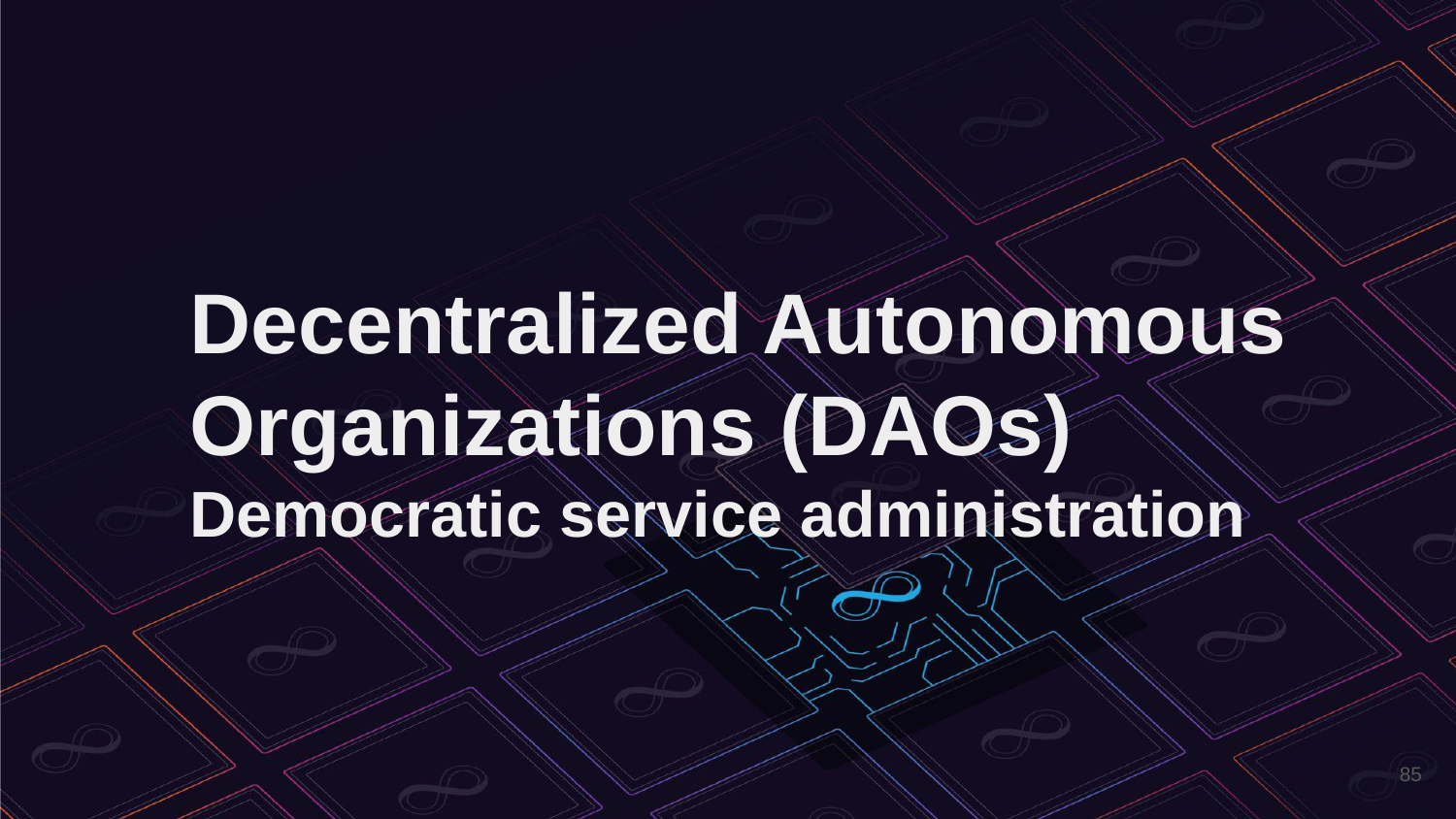

# Decentralized Autonomous Organizations (DAOs) Democratic service administration
85